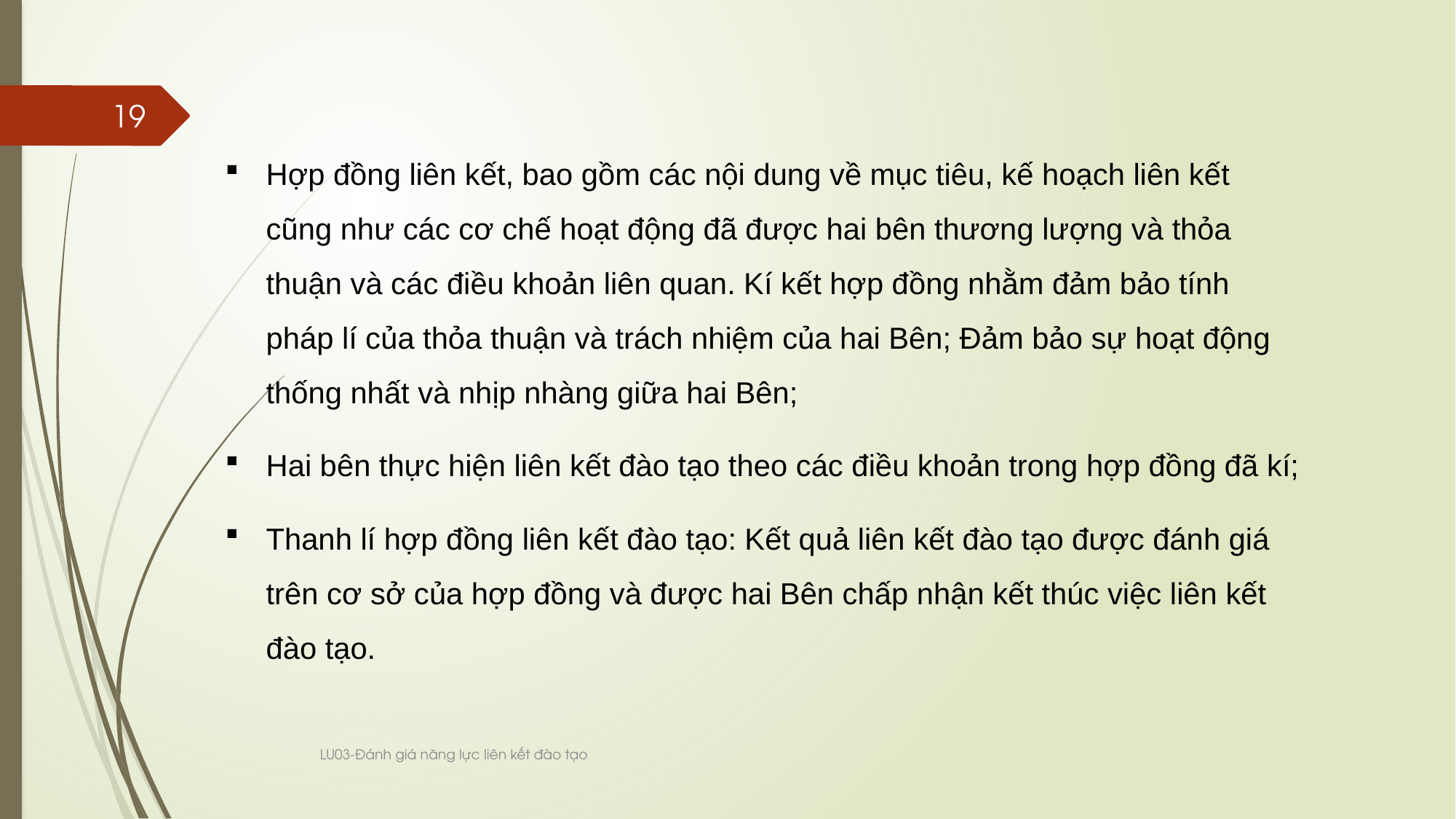

19
Hợp đồng liên kết, bao gồm các nội dung về mục tiêu, kế hoạch liên kết cũng như các cơ chế hoạt động đã được hai bên thương lượng và thỏa thuận và các điều khoản liên quan. Kí kết hợp đồng nhằm đảm bảo tính pháp lí của thỏa thuận và trách nhiệm của hai Bên; Đảm bảo sự hoạt động thống nhất và nhịp nhàng giữa hai Bên;
Hai bên thực hiện liên kết đào tạo theo các điều khoản trong hợp đồng đã kí;
Thanh lí hợp đồng liên kết đào tạo: Kết quả liên kết đào tạo được đánh giá trên cơ sở của hợp đồng và được hai Bên chấp nhận kết thúc việc liên kết đào tạo.
LU03-Đánh giá năng lực liên kết đào tạo